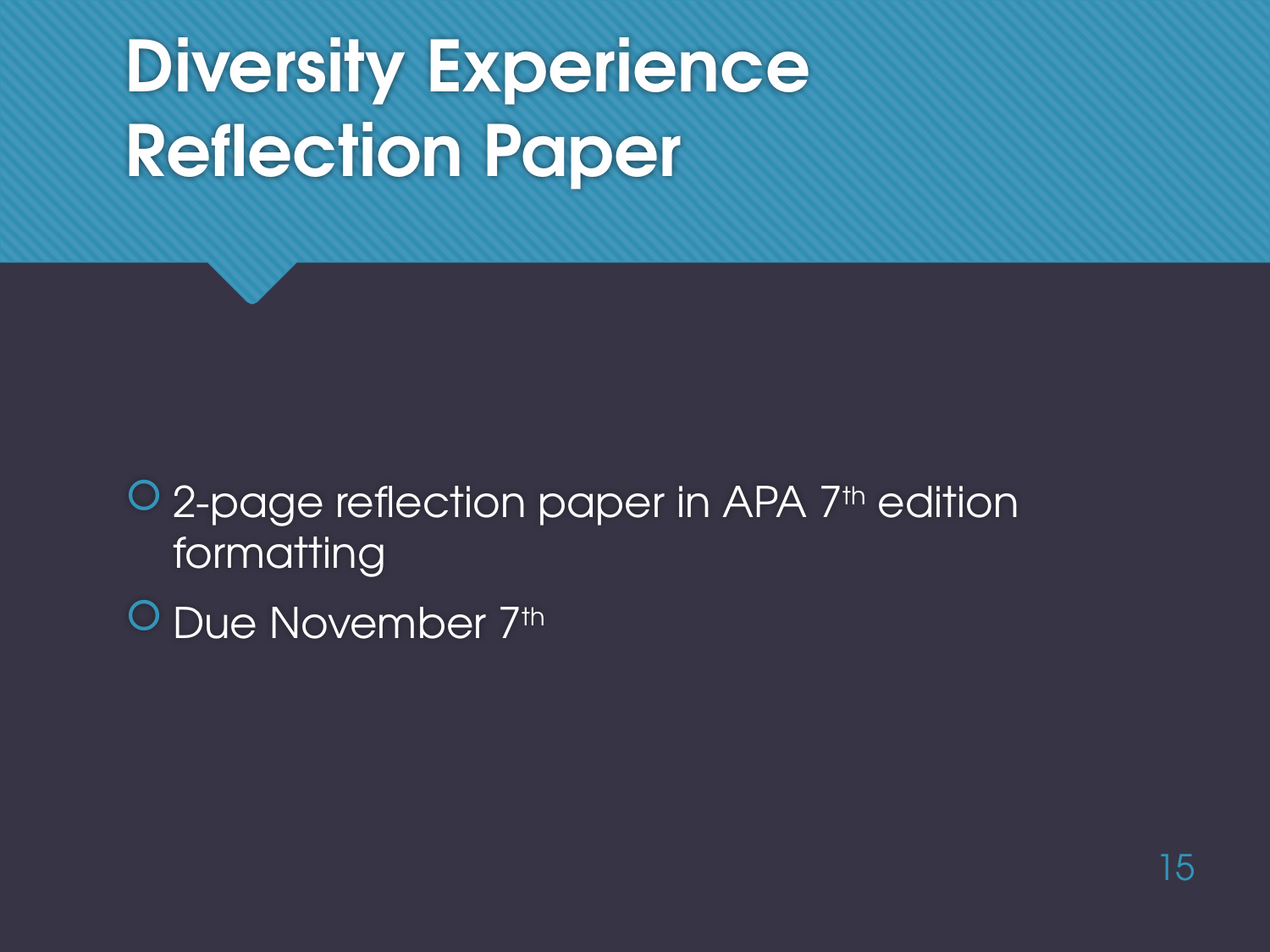

# Diversity Experience Reflection Paper
2-page reflection paper in APA 7th edition formatting
Due November 7th
15